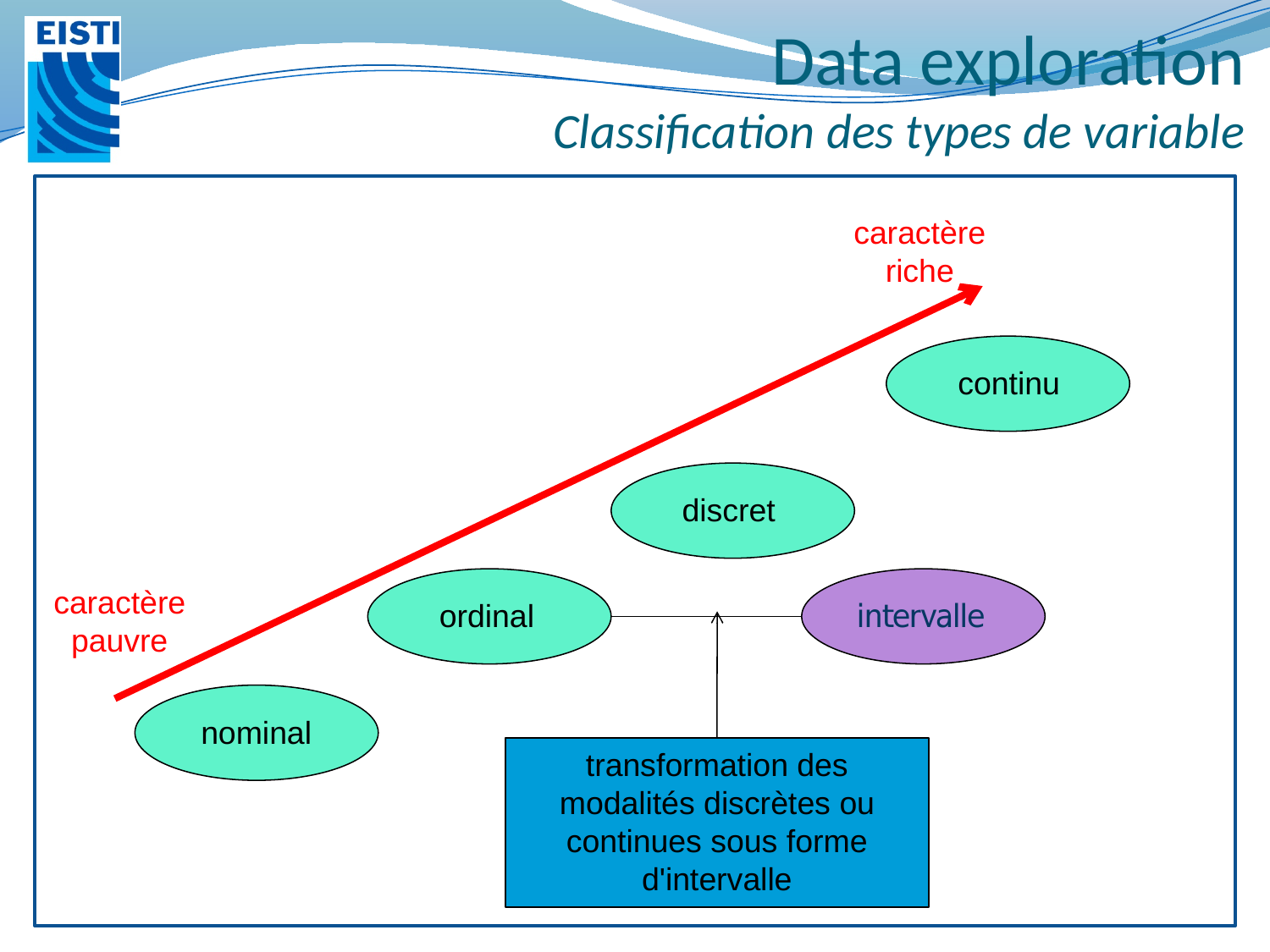

# Data exploration Classification des types de variable

caractère riche

continu

discret

ordinal

intervalle

nominal
caractère pauvre
transformation des modalités discrètes ou continues sous forme d'intervalle